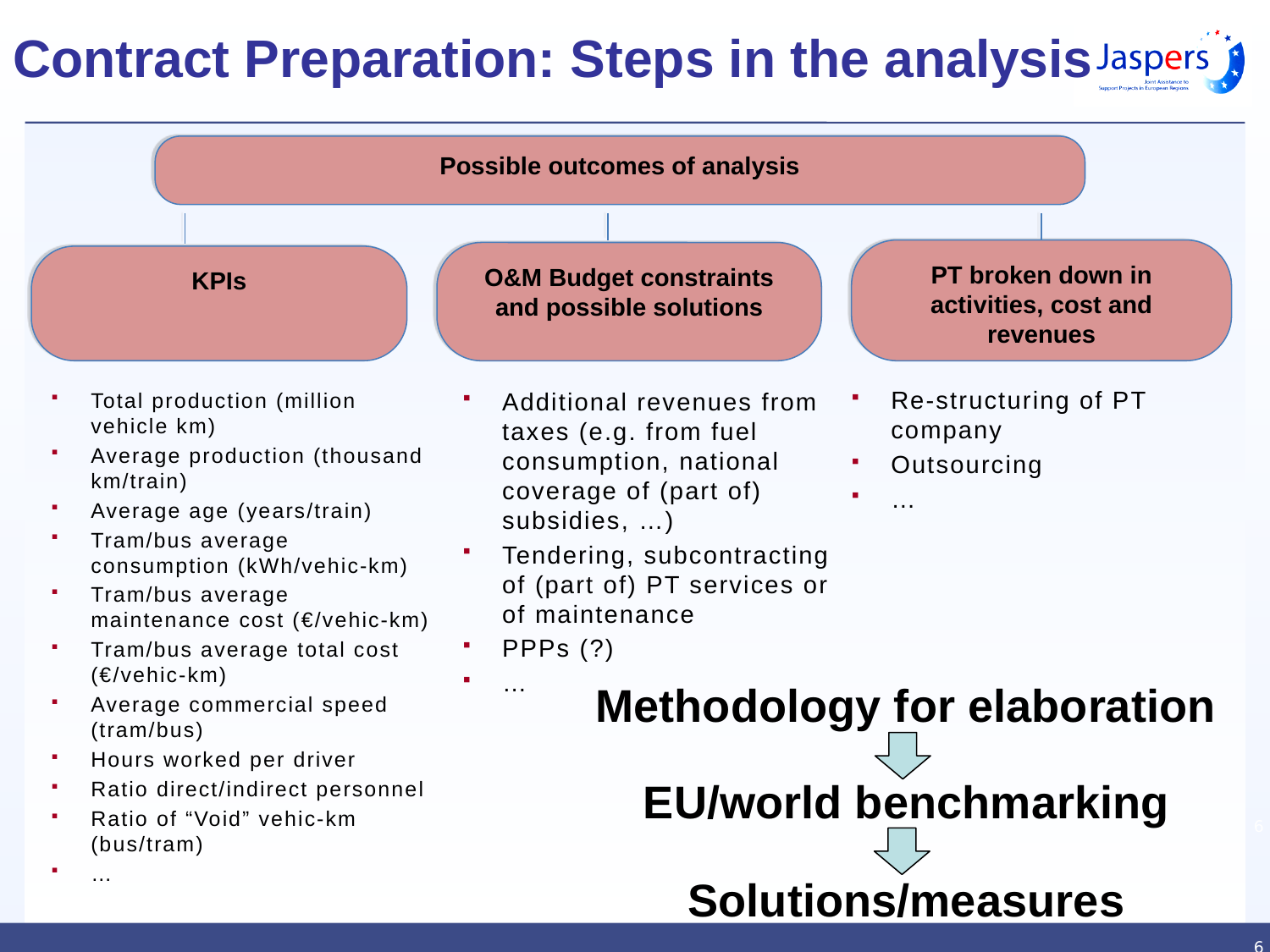

# Contract Preparation: Steps in the analysis
Possible outcomes of analysis

PT broken down in activities, cost and revenues
O&M Budget constraints and possible solutions
KPIs

Re-structuring of PT company
Outsourcing
…

Additional revenues from taxes (e.g. from fuel consumption, national coverage of (part of) subsidies, …)
Tendering, subcontracting of (part of) PT services or of maintenance
PPPs (?)
…

Total production (million vehicle km)
Average production (thousand km/train)
Average age (years/train)
Tram/bus average consumption (kWh/vehic-km)
Tram/bus average maintenance cost (€/vehic-km)
Tram/bus average total cost (€/vehic-km)
Average commercial speed (tram/bus)
Hours worked per driver
Ratio direct/indirect personnel
Ratio of “Void” vehic-km (bus/tram)
…

Methodology for elaboration

EU/world benchmarking
6

Solutions/measures
6